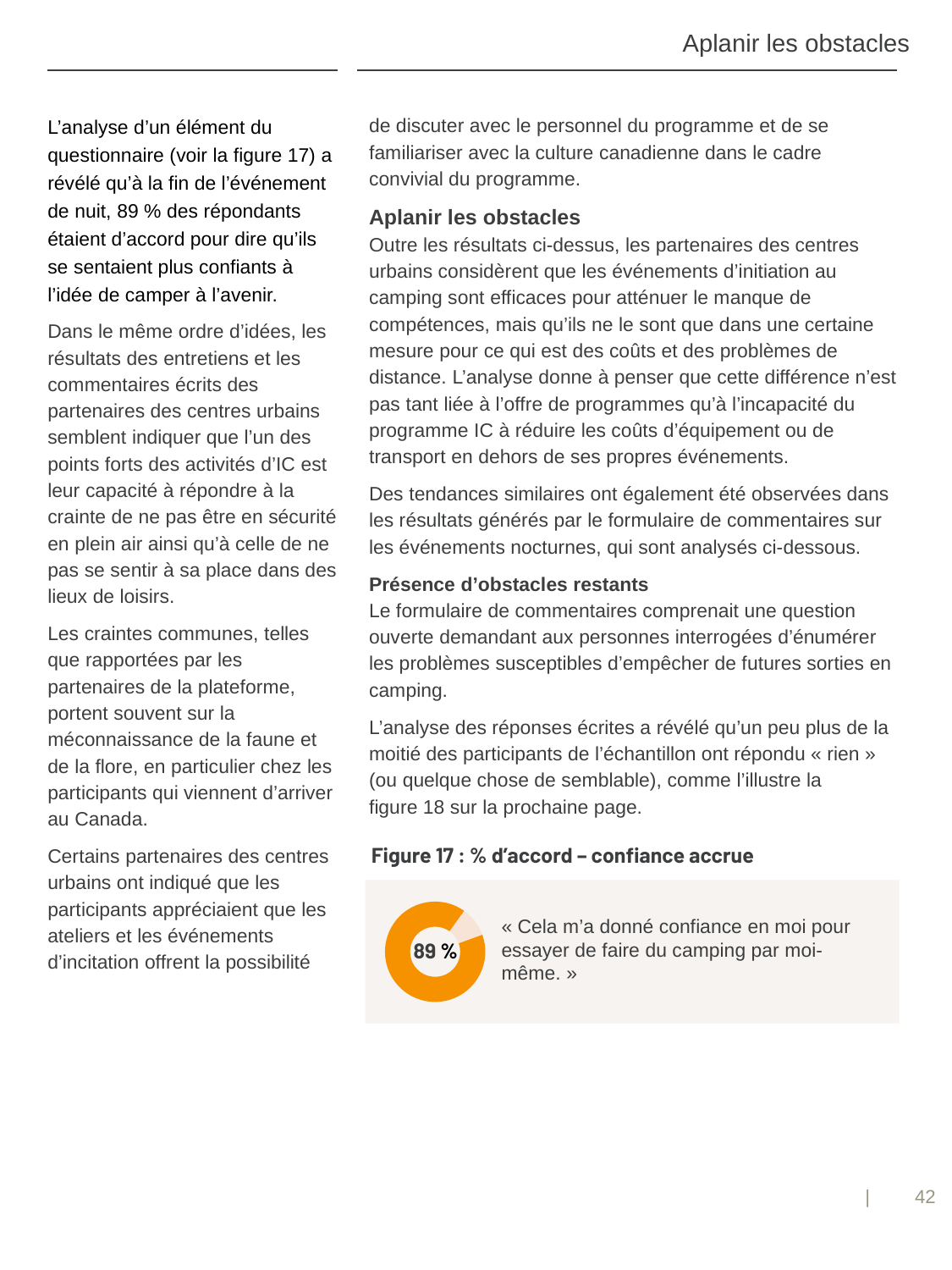

# Aplanir les obstacles
L’analyse d’un élément du questionnaire (voir la figure 17) a révélé qu’à la fin de l’événement de nuit, 89 % des répondants étaient d’accord pour dire qu’ils se sentaient plus confiants à l’idée de camper à l’avenir.
Dans le même ordre d’idées, les résultats des entretiens et les commentaires écrits des partenaires des centres urbains semblent indiquer que l’un des points forts des activités d’IC est leur capacité à répondre à la crainte de ne pas être en sécurité en plein air ainsi qu’à celle de ne pas se sentir à sa place dans des lieux de loisirs.
Les craintes communes, telles que rapportées par les partenaires de la plateforme, portent souvent sur la méconnaissance de la faune et de la flore, en particulier chez les participants qui viennent d’arriver au Canada.
Certains partenaires des centres urbains ont indiqué que les participants appréciaient que les ateliers et les événements d’incitation offrent la possibilité

de discuter avec le personnel du programme et de se familiariser avec la culture canadienne dans le cadre convivial du programme.
Aplanir les obstacles
Outre les résultats ci-dessus, les partenaires des centres urbains considèrent que les événements d’initiation au camping sont efficaces pour atténuer le manque de compétences, mais qu’ils ne le sont que dans une certaine mesure pour ce qui est des coûts et des problèmes de distance. L’analyse donne à penser que cette différence n’est pas tant liée à l’offre de programmes qu’à l’incapacité du programme IC à réduire les coûts d’équipement ou de transport en dehors de ses propres événements.
Des tendances similaires ont également été observées dans les résultats générés par le formulaire de commentaires sur les événements nocturnes, qui sont analysés ci-dessous.
Présence d’obstacles restants
Le formulaire de commentaires comprenait une question ouverte demandant aux personnes interrogées d’énumérer les problèmes susceptibles d’empêcher de futures sorties en camping.
L’analyse des réponses écrites a révélé qu’un peu plus de la moitié des participants de l’échantillon ont répondu « rien » (ou quelque chose de semblable), comme l’illustre la figure 18 sur la prochaine page.

Figure 17 : % d’accord – confiance accrue

### Chart

| Category |  |
|---|---|
| Strongly Agree | 0.898360655737705 |
| Other | 0.09508196721311475 |
« Cela m’a donné confiance en moi pour essayer de faire du camping par moi-même. »
89 %